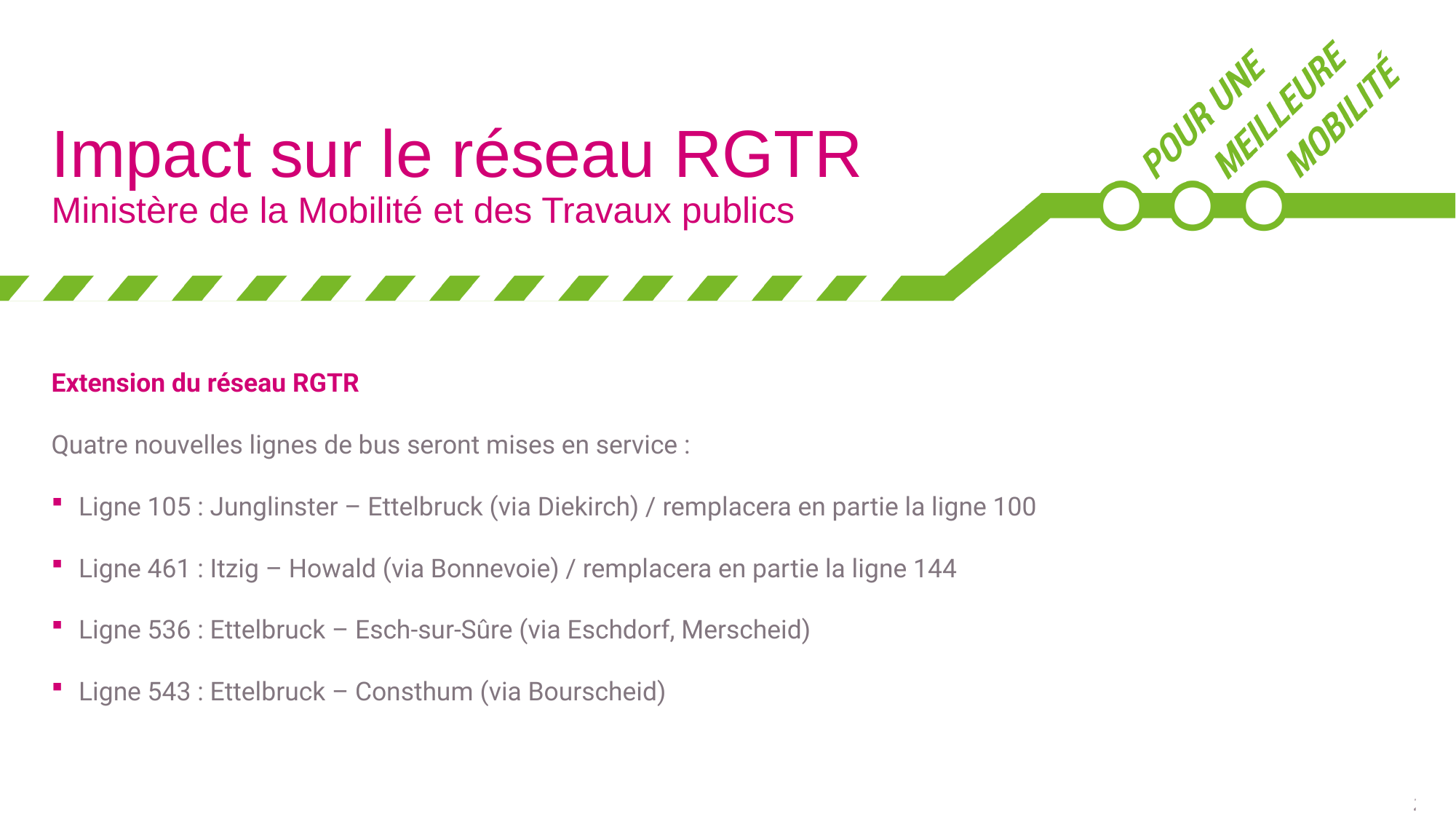

# Impact sur le réseau RGTR Ministère de la Mobilité et des Travaux publics
Extension du réseau RGTR
Quatre nouvelles lignes de bus seront mises en service :
Ligne 105 : Junglinster – Ettelbruck (via Diekirch) / remplacera en partie la ligne 100
Ligne 461 : Itzig – Howald (via Bonnevoie) / remplacera en partie la ligne 144
Ligne 536 : Ettelbruck – Esch-sur-Sûre (via Eschdorf, Merscheid)
Ligne 543 : Ettelbruck – Consthum (via Bourscheid)